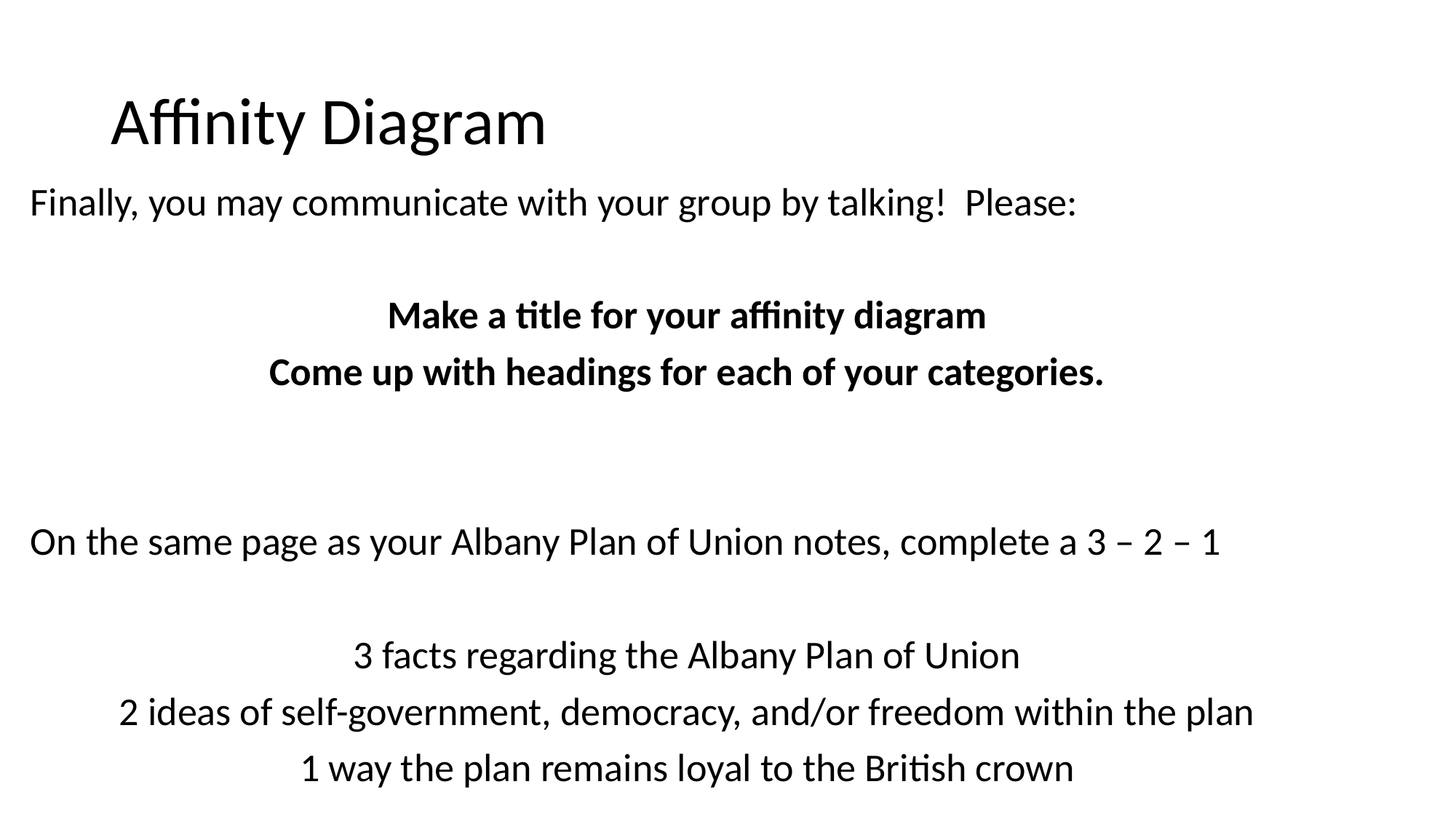

# Affinity Diagram
Finally, you may communicate with your group by talking!  Please:

Make a title for your affinity diagram
Come up with headings for each of your categories.

On the same page as your Albany Plan of Union notes, complete a 3 – 2 – 1

3 facts regarding the Albany Plan of Union
2 ideas of self-government, democracy, and/or freedom within the plan
1 way the plan remains loyal to the British crown